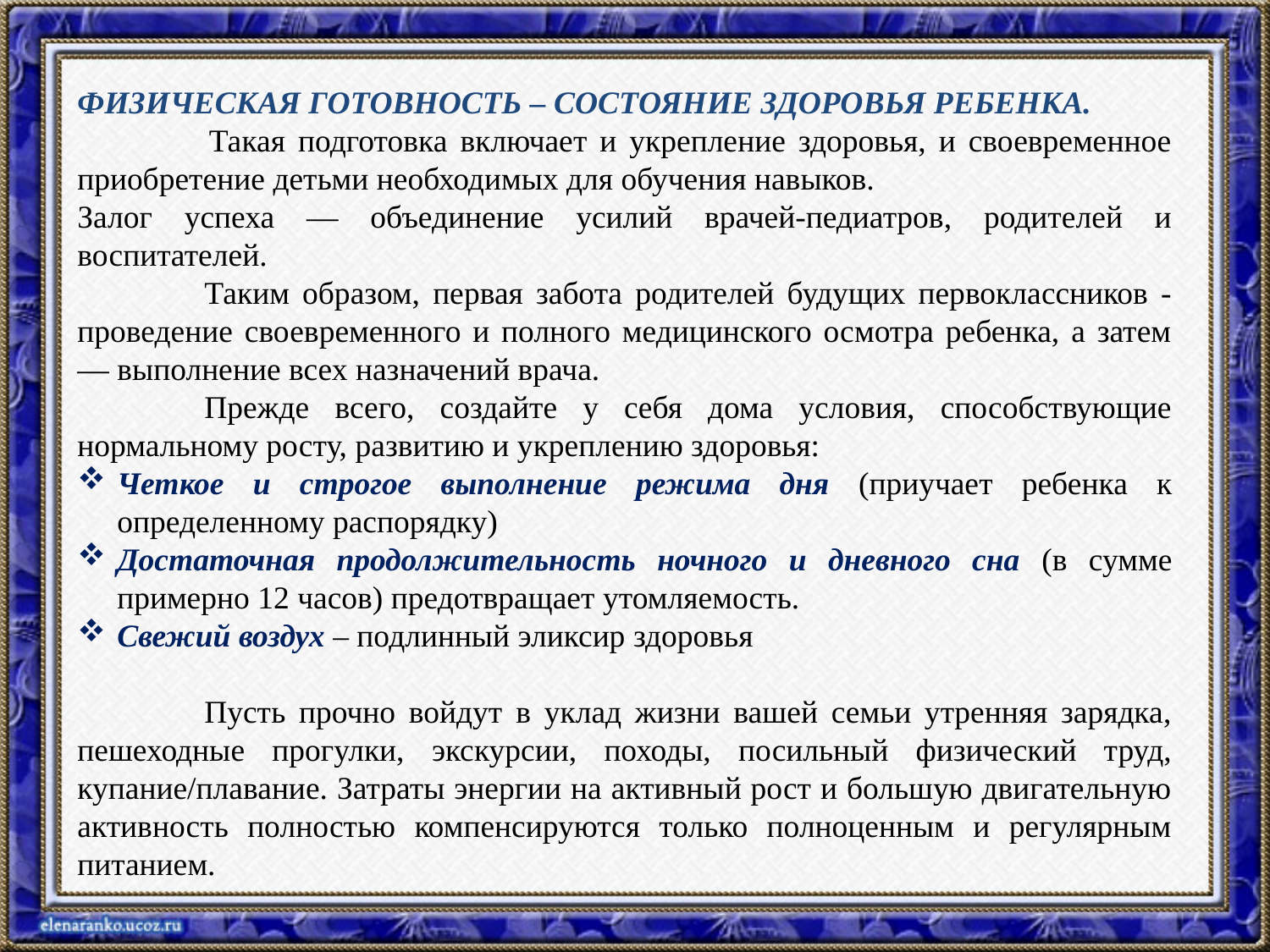

ФИЗИЧЕСКАЯ ГОТОВНОСТЬ – СОСТОЯНИЕ ЗДОРОВЬЯ РЕБЕНКА.
  	Такая подготовка включает и укрепление здоровья, и своевременное приобретение детьми необходимых для обучения навыков.
Залог успеха — объединение усилий врачей-педиатров, родителей и воспитателей.
	Таким образом, первая забота родителей будущих первоклассников - проведение своевременного и полного медицинского осмотра ребенка, а затем — выполнение всех назначений врача.
 	Прежде всего, создайте у себя дома условия, способствующие нормальному росту, развитию и укреплению здоровья:
Четкое и строгое выполнение режима дня (приучает ребенка к определенному распорядку)
Достаточная продолжительность ночного и дневного сна (в сумме примерно 12 часов) предотвращает утомляемость.
Свежий воздух – подлинный эликсир здоровья

	Пусть прочно войдут в уклад жизни вашей семьи утренняя зарядка, пешеходные прогулки, экскурсии, походы, посильный физический труд, купание/плавание. Затраты энергии на активный рост и большую двигательную активность полностью компенсируются только полноценным и регулярным питанием.